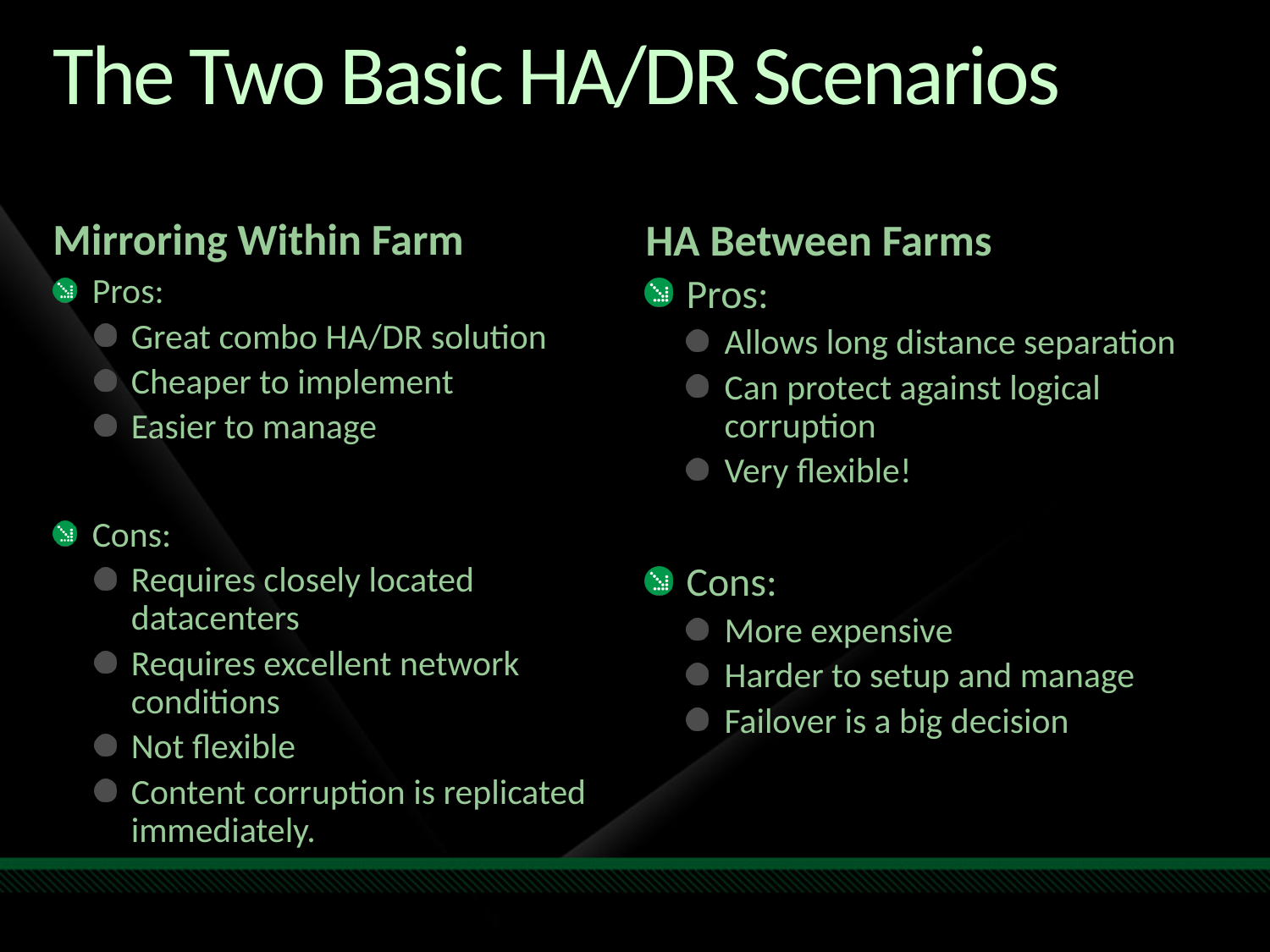

# The Two Basic HA/DR Scenarios
HA Between Farms
Mirroring Within Farm
Pros:
Great combo HA/DR solution
Cheaper to implement
Easier to manage

Cons:
Requires closely located datacenters
Requires excellent network conditions
Not flexible
Content corruption is replicated immediately.
Pros:
Allows long distance separation
Can protect against logical corruption
Very flexible!

Cons:
More expensive
Harder to setup and manage
Failover is a big decision